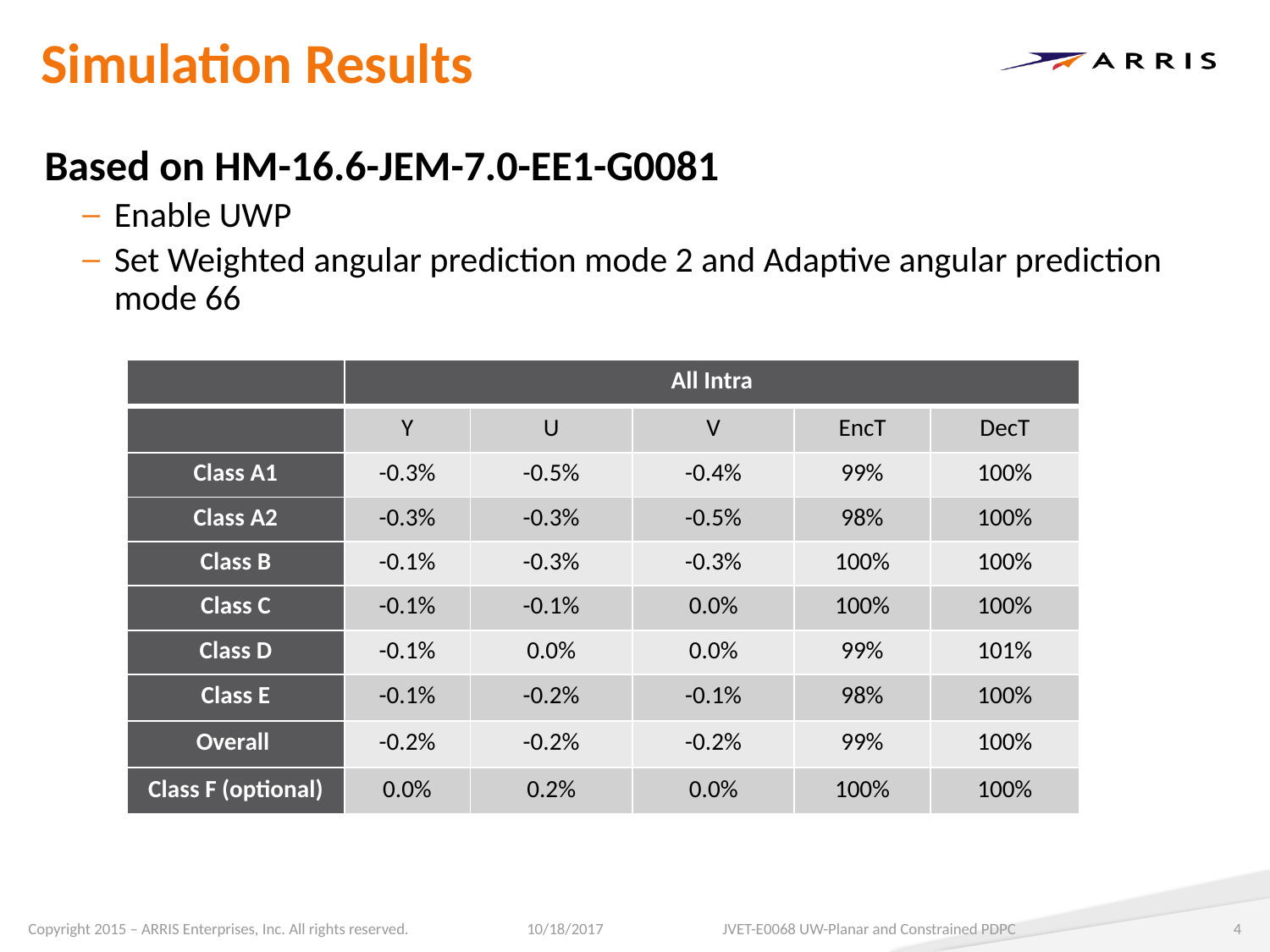

# Simulation Results
Based on HM-16.6-JEM-7.0-EE1-G0081
Enable UWP
Set Weighted angular prediction mode 2 and Adaptive angular prediction mode 66

|  | All Intra |  |  |  |  |
| --- | --- | --- | --- | --- | --- |
|  | Y | U | V | EncT | DecT |
| Class A1 | -0.3% | -0.5% | -0.4% | 99% | 100% |
| Class A2 | -0.3% | -0.3% | -0.5% | 98% | 100% |
| Class B | -0.1% | -0.3% | -0.3% | 100% | 100% |
| Class C | -0.1% | -0.1% | 0.0% | 100% | 100% |
| Class D | -0.1% | 0.0% | 0.0% | 99% | 101% |
| Class E | -0.1% | -0.2% | -0.1% | 98% | 100% |
| Overall | -0.2% | -0.2% | -0.2% | 99% | 100% |
| Class F (optional) | 0.0% | 0.2% | 0.0% | 100% | 100% |
10/18/2017
JVET-E0068 UW-Planar and Constrained PDPC
4